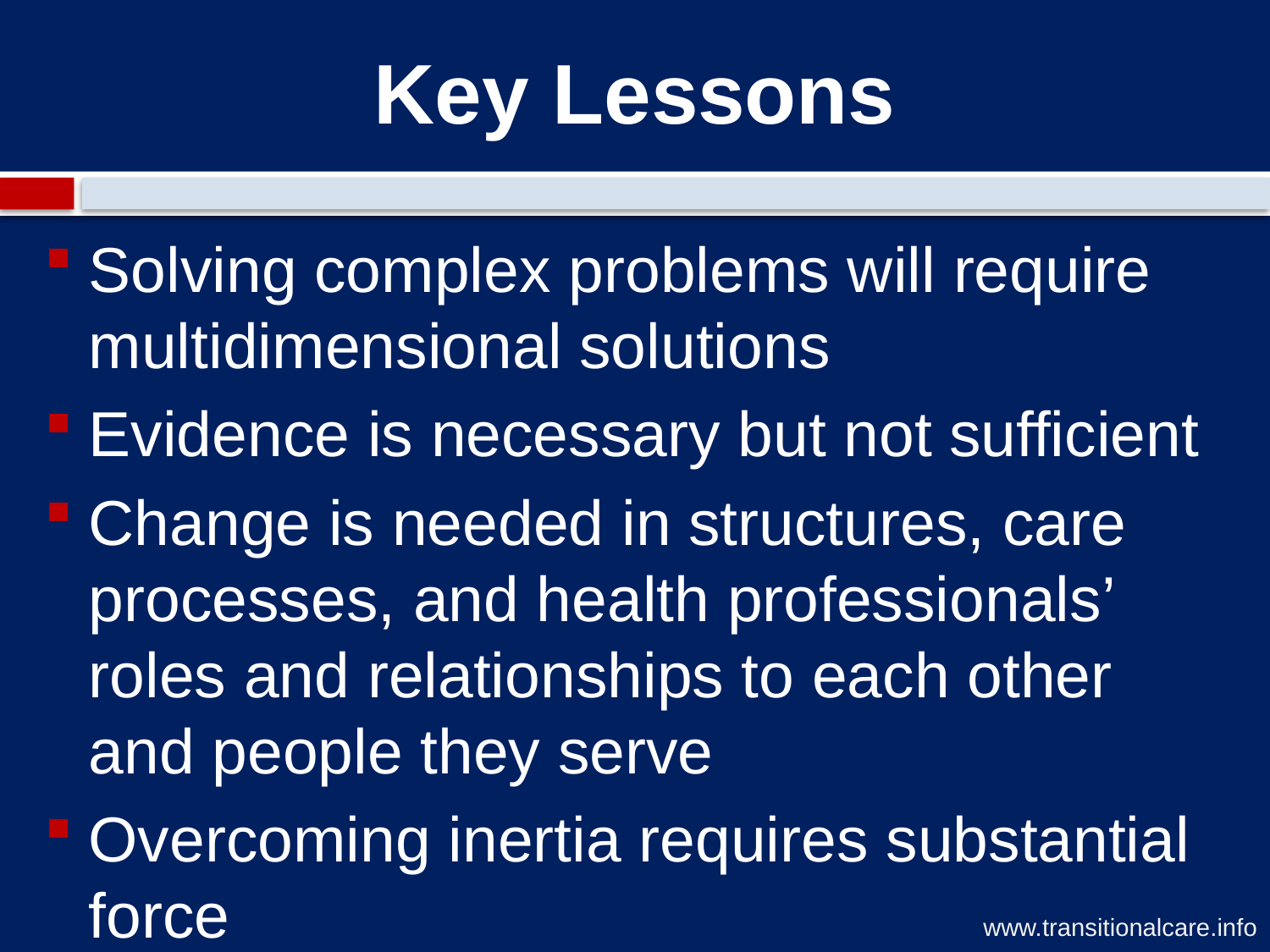

# Key Lessons
Solving complex problems will require multidimensional solutions
Evidence is necessary but not sufficient
Change is needed in structures, care processes, and health professionals’ roles and relationships to each other and people they serve
Overcoming inertia requires substantial force
www.transitionalcare.info